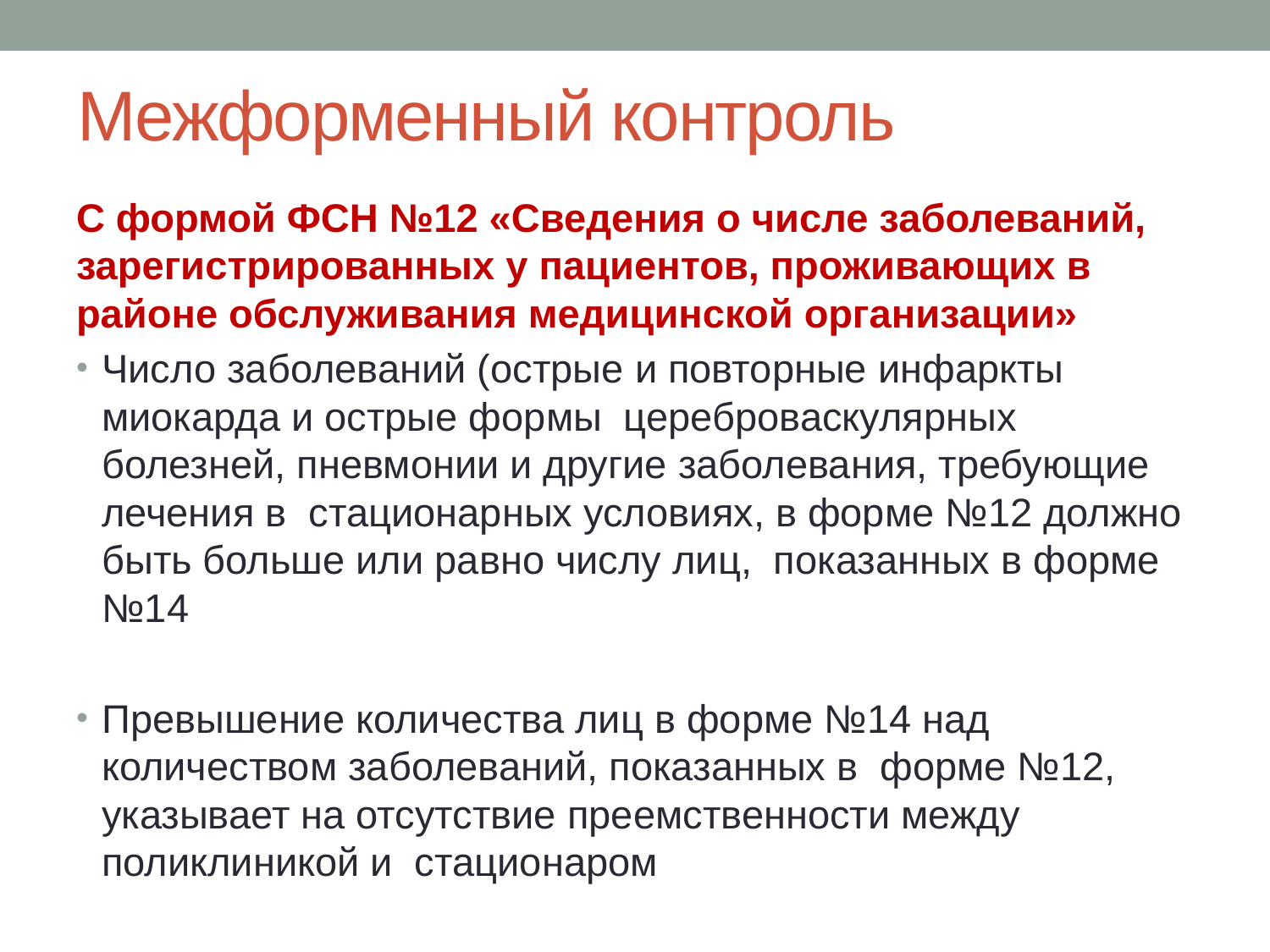

# Межформенный контроль
С формой ФСН №12 «Сведения о числе заболеваний, зарегистрированных у пациентов, проживающих в районе обслуживания медицинской организации»
Число заболеваний (острые и повторные инфаркты миокарда и острые формы  цереброваскулярных болезней, пневмонии и другие заболевания, требующие лечения в  стационарных условиях, в форме №12 должно быть больше или равно числу лиц,  показанных в форме №14

Превышение количества лиц в форме №14 над количеством заболеваний, показанных в  форме №12, указывает на отсутствие преемственности между поликлиникой и  стационаром